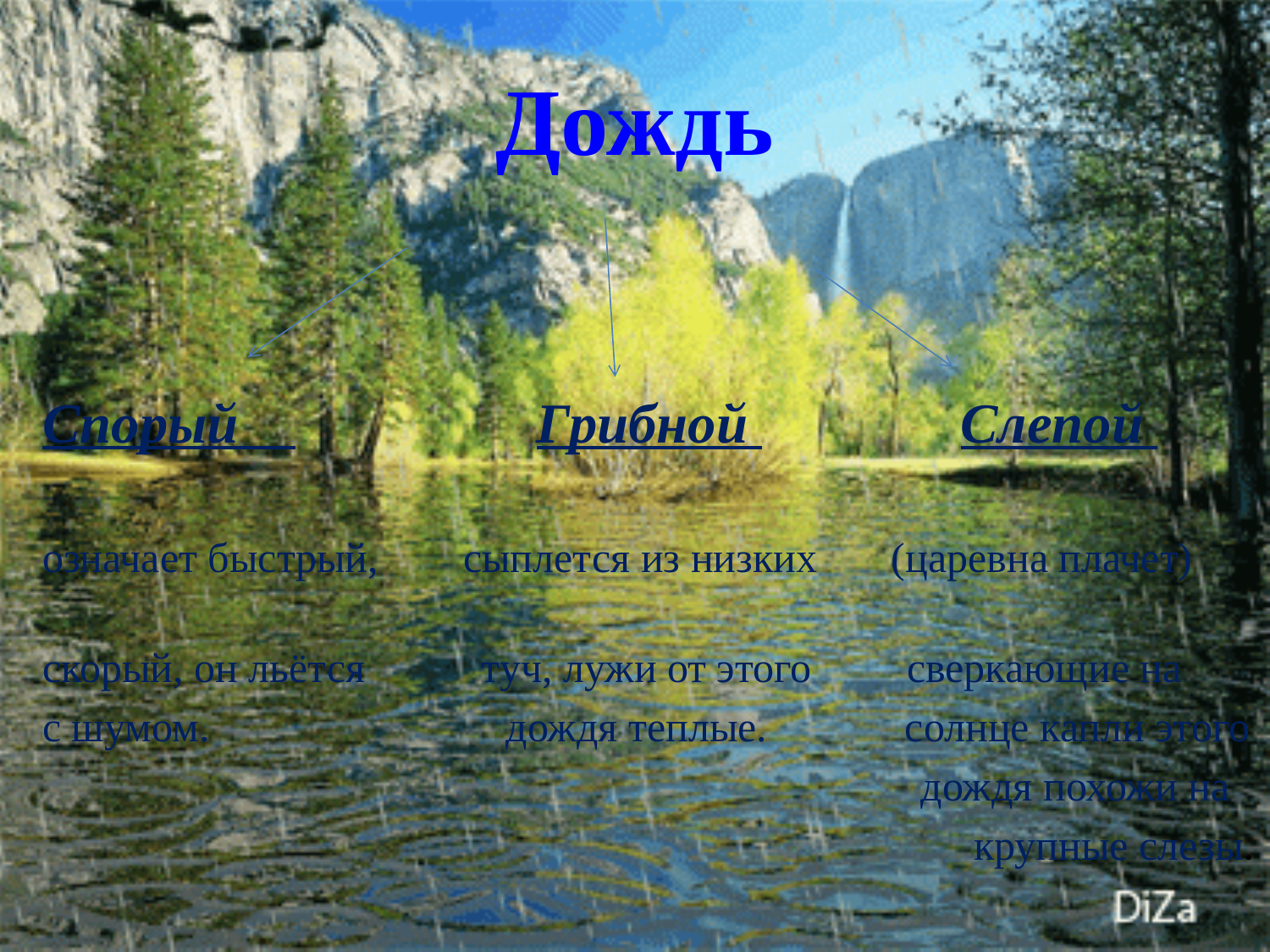

# Дождь

Спорый                     Грибной               Слепой
означает быстрый,        сыплется из низких       (царевна плачет)
скорый, он льётся           туч, лужи от этого         сверкающие на
с шумом.                            дождя теплые.             солнце капли этого
                                                                                   дождя похожи на
                                                                                        крупные слезы.